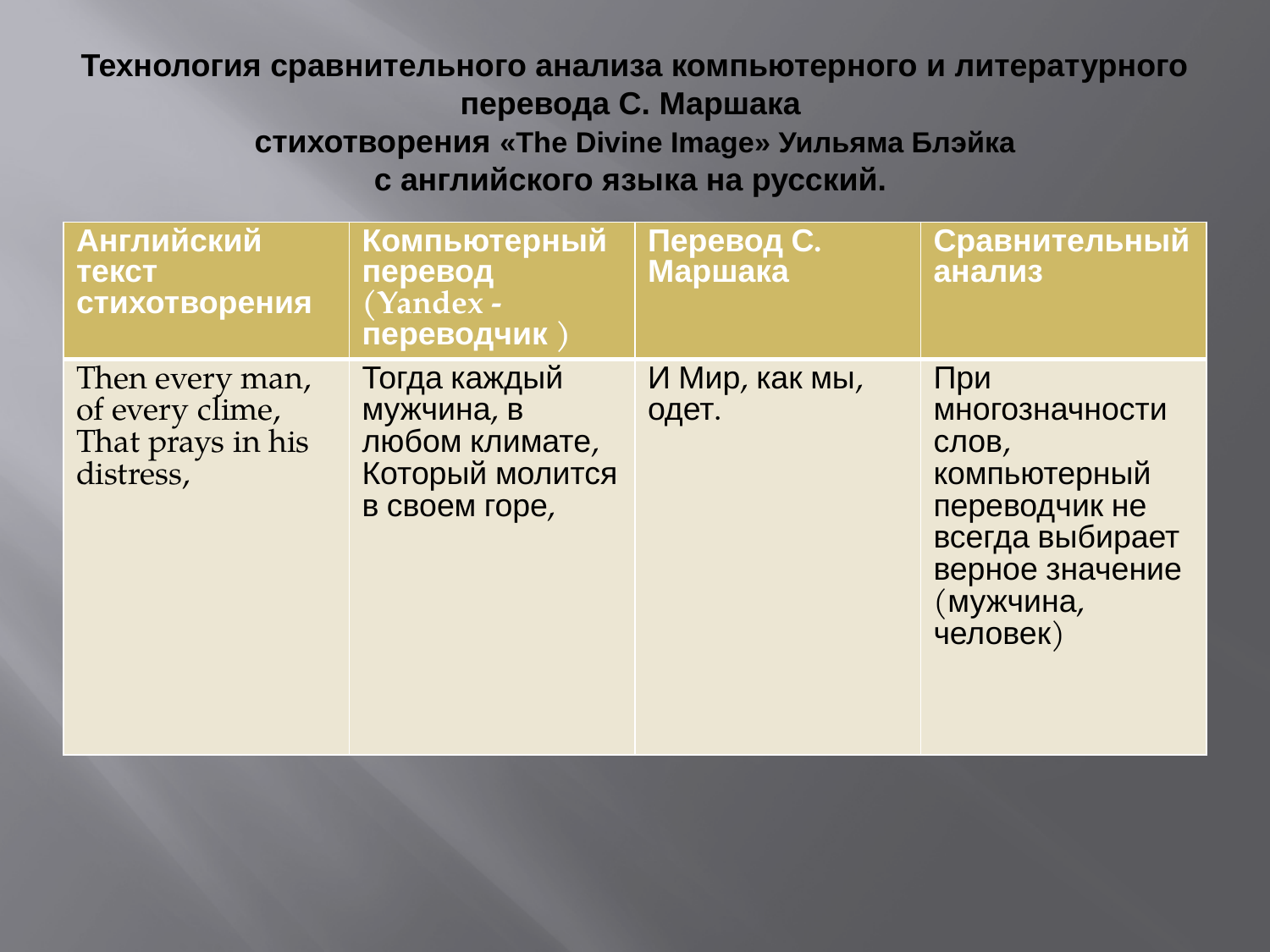

# Технология сравнительного анализа компьютерного и литературного перевода С. Маршака стихотворения «The Divine Image» Уильяма Блэйка с английского языка на русский.
| Английский текст стихотворения | Компьютерный перевод (Yandex - переводчик ) | Перевод С. Маршака | Сравнительный анализ |
| --- | --- | --- | --- |
| Then every man, of every clime, That prays in his distress, | Тогда каждый мужчина, в любом климате, Который молится в своем горе, | И Мир, как мы, одет. | При многозначности слов, компьютерный переводчик не всегда выбирает верное значение (мужчина, человек) |